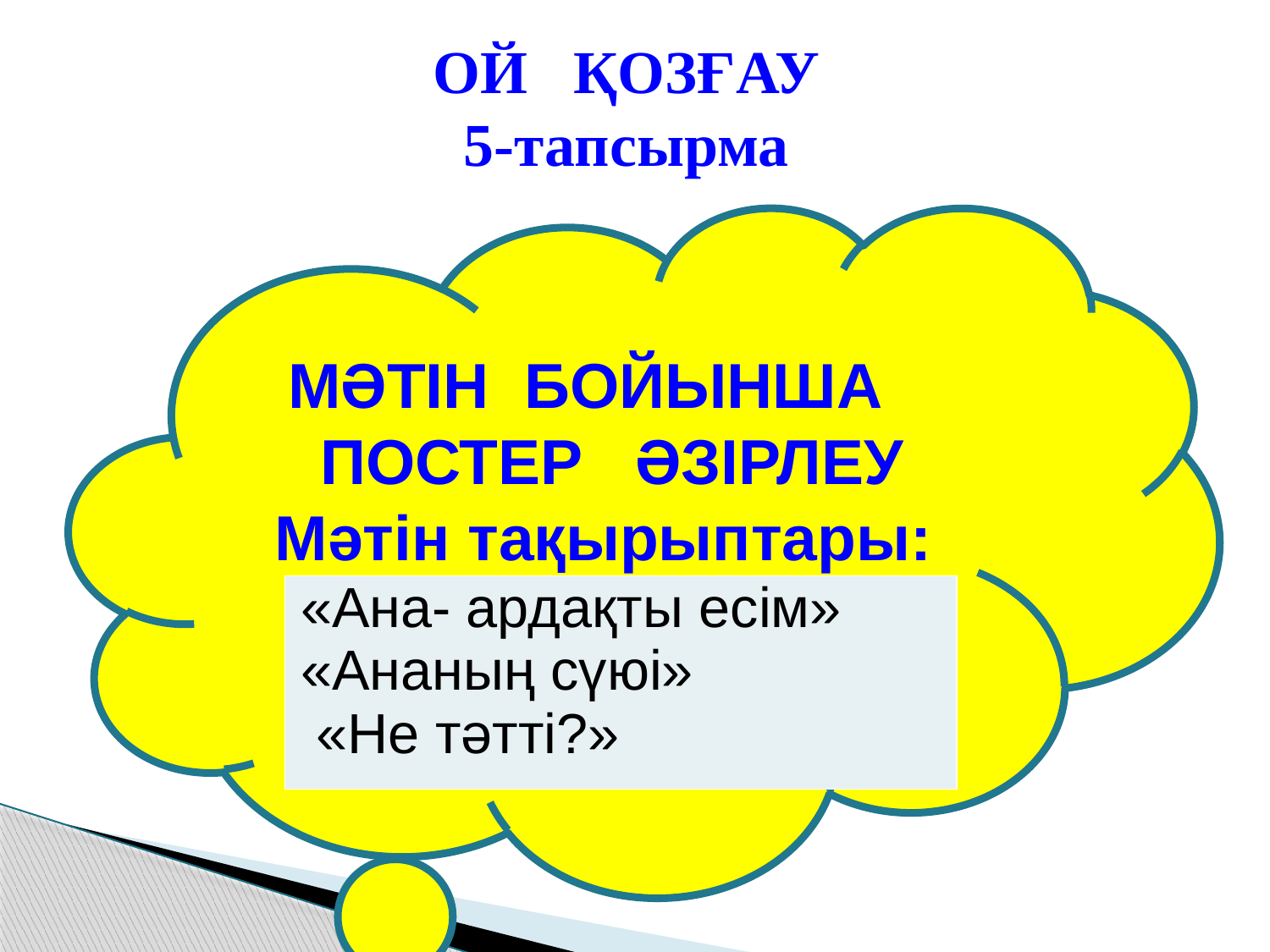

# ОЙ   ҚОЗҒАУ 5-тапсырма
МӘТІН  БОЙЫНША
 ПОСТЕР   ӘЗІРЛЕУ
Мәтін тақырыптары:

| «Ана- ардақты есім» «Ананың сүюі» «Не тәтті?» |
| --- |